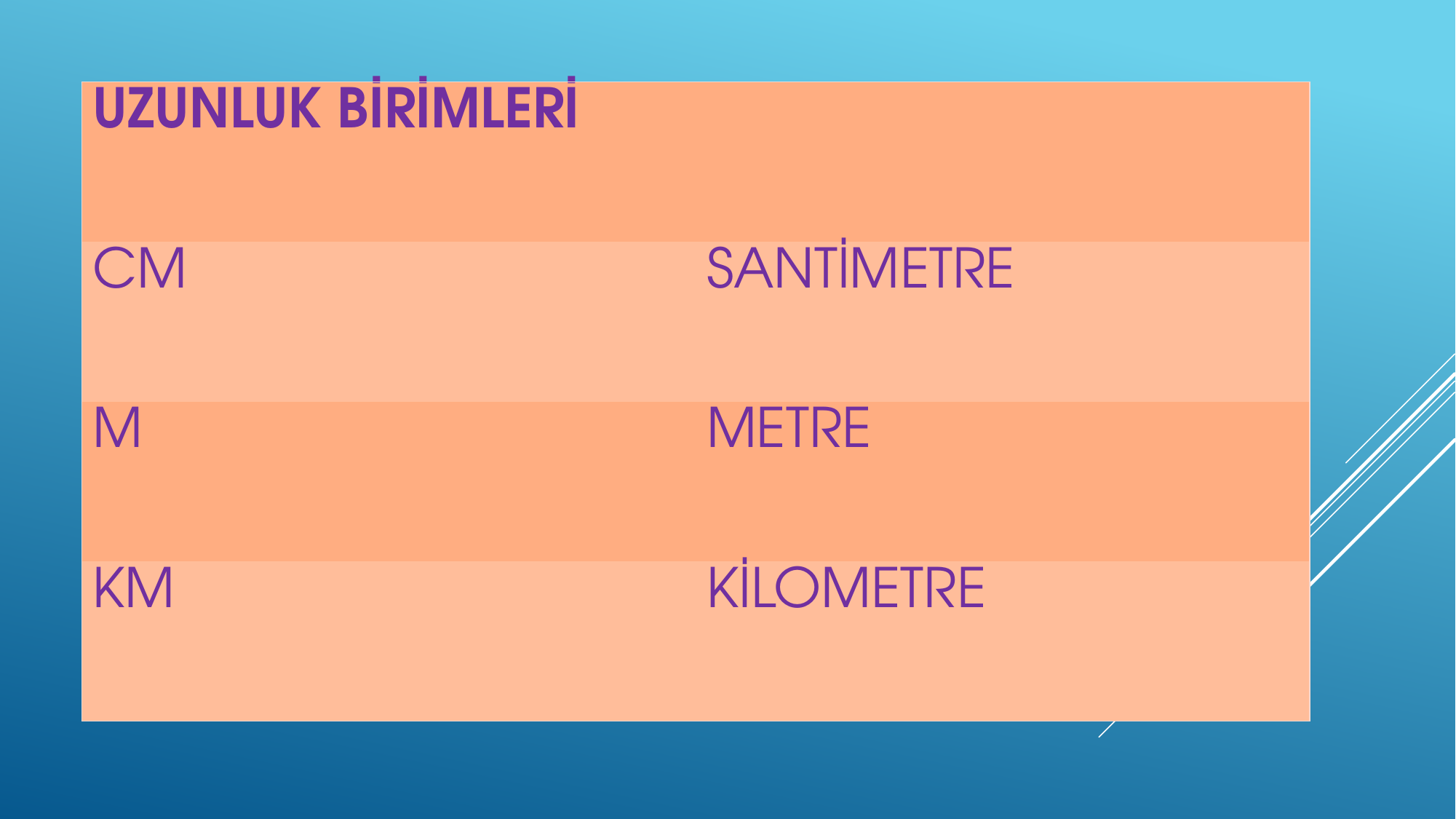

| UZUNLUK BİRİMLERİ |  |
| --- | --- |
| CM | SANTİMETRE |
| M | METRE |
| KM | KİLOMETRE |